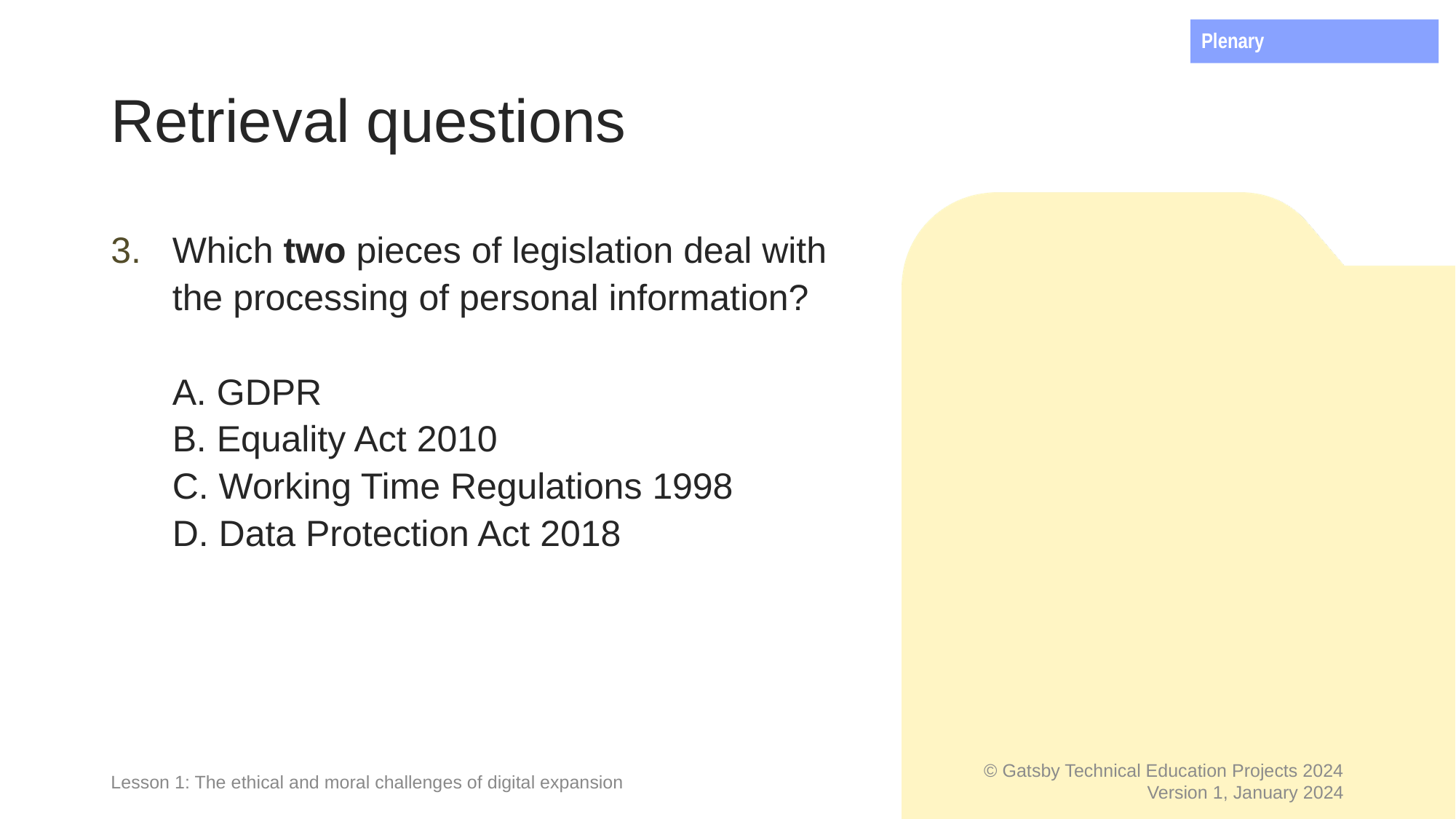

Plenary
# Retrieval questions
Which two pieces of legislation deal with the processing of personal information?
A. GDPR
B. Equality Act 2010
C. Working Time Regulations 1998
D. Data Protection Act 2018
Lesson 1: The ethical and moral challenges of digital expansion